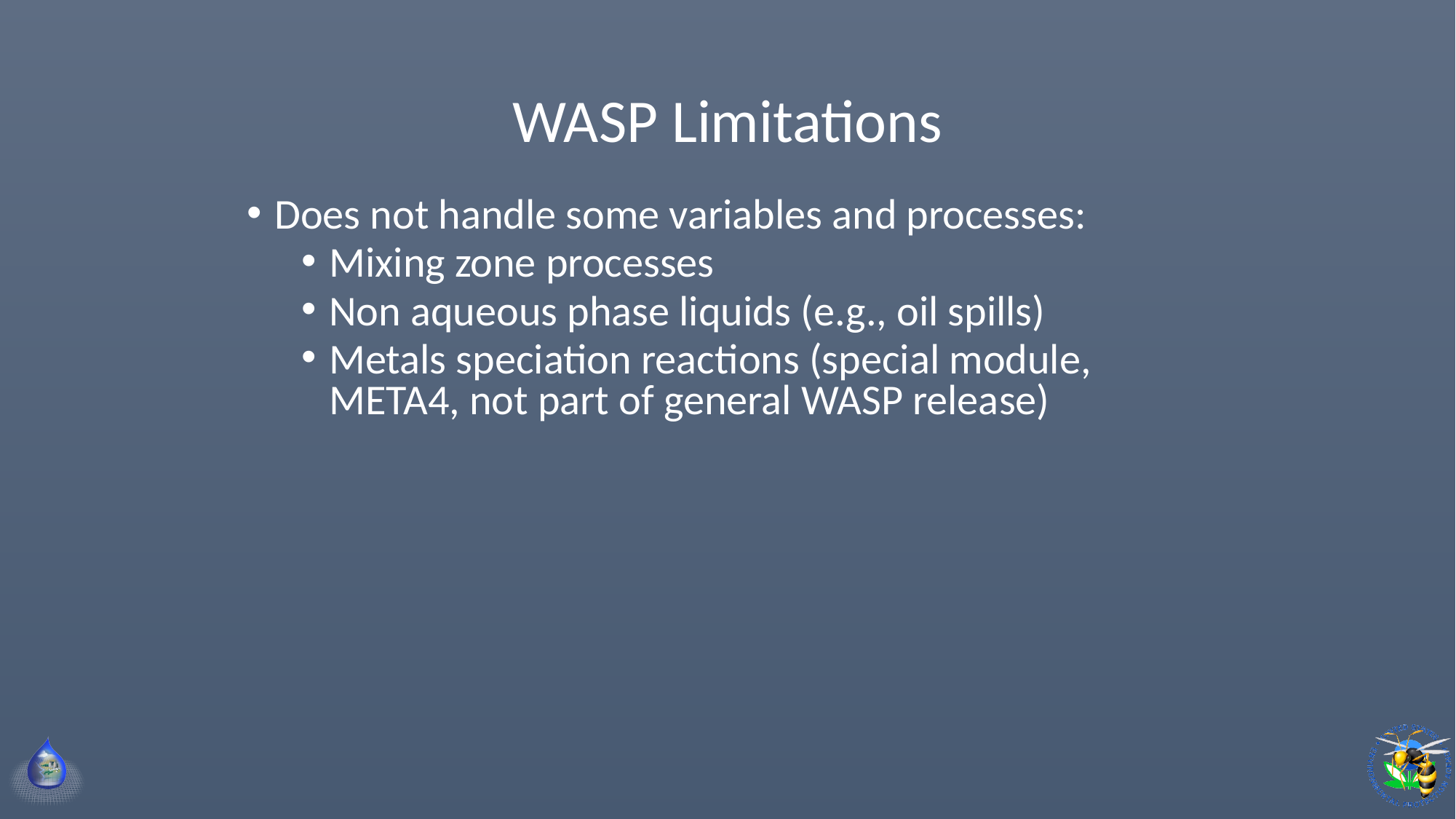

# WASP Limitations
Does not handle some variables and processes:
Mixing zone processes
Non aqueous phase liquids (e.g., oil spills)
Metals speciation reactions (special module, META4, not part of general WASP release)